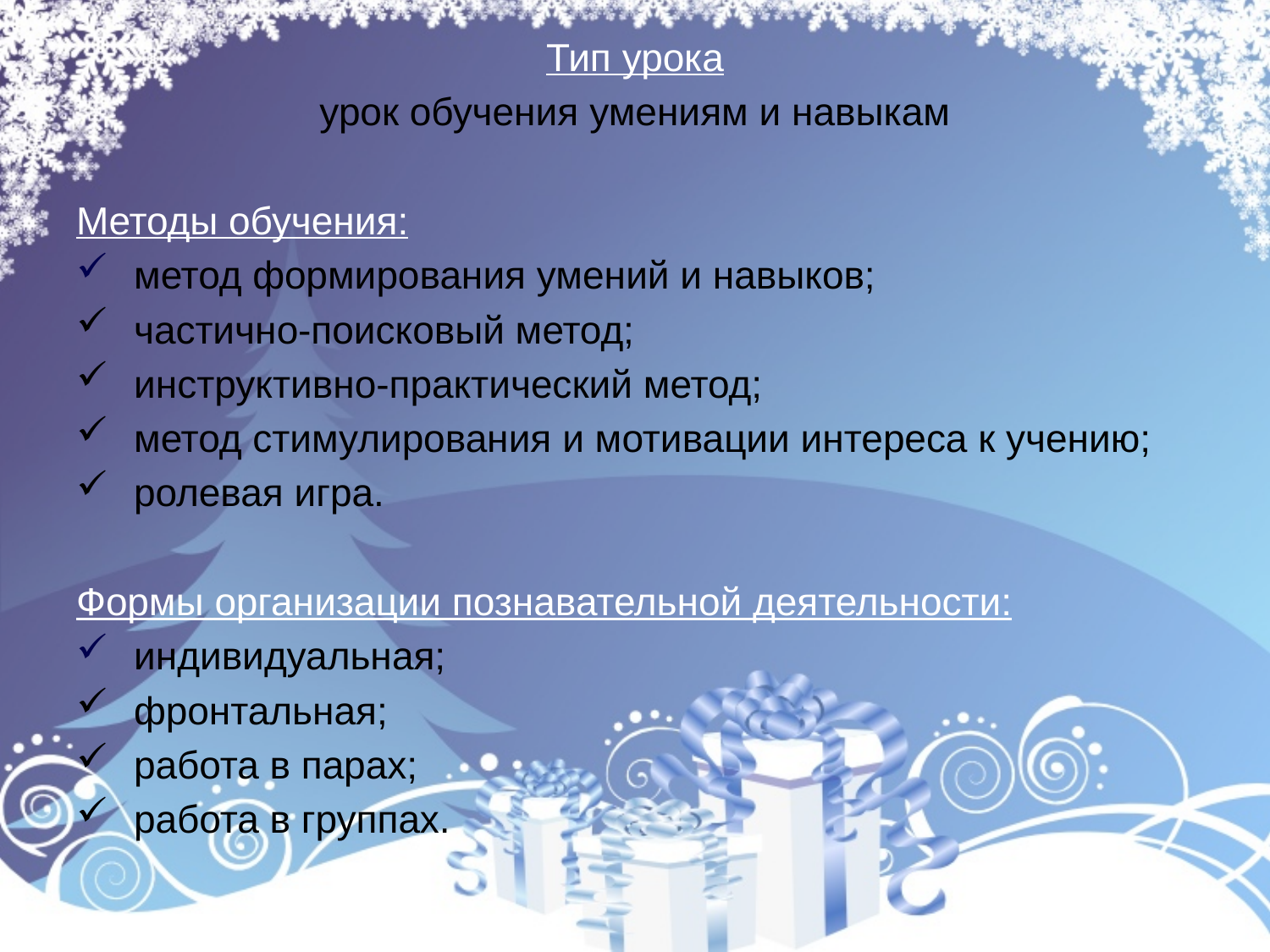

Тип урока
урок обучения умениям и навыкам

Методы обучения:
 метод формирования умений и навыков;
 частично-поисковый метод;
 инструктивно-практический метод;
 метод стимулирования и мотивации интереса к учению;
 ролевая игра.

Формы организации познавательной деятельности:
 индивидуальная;
 фронтальная;
 работа в парах;
 работа в группах.